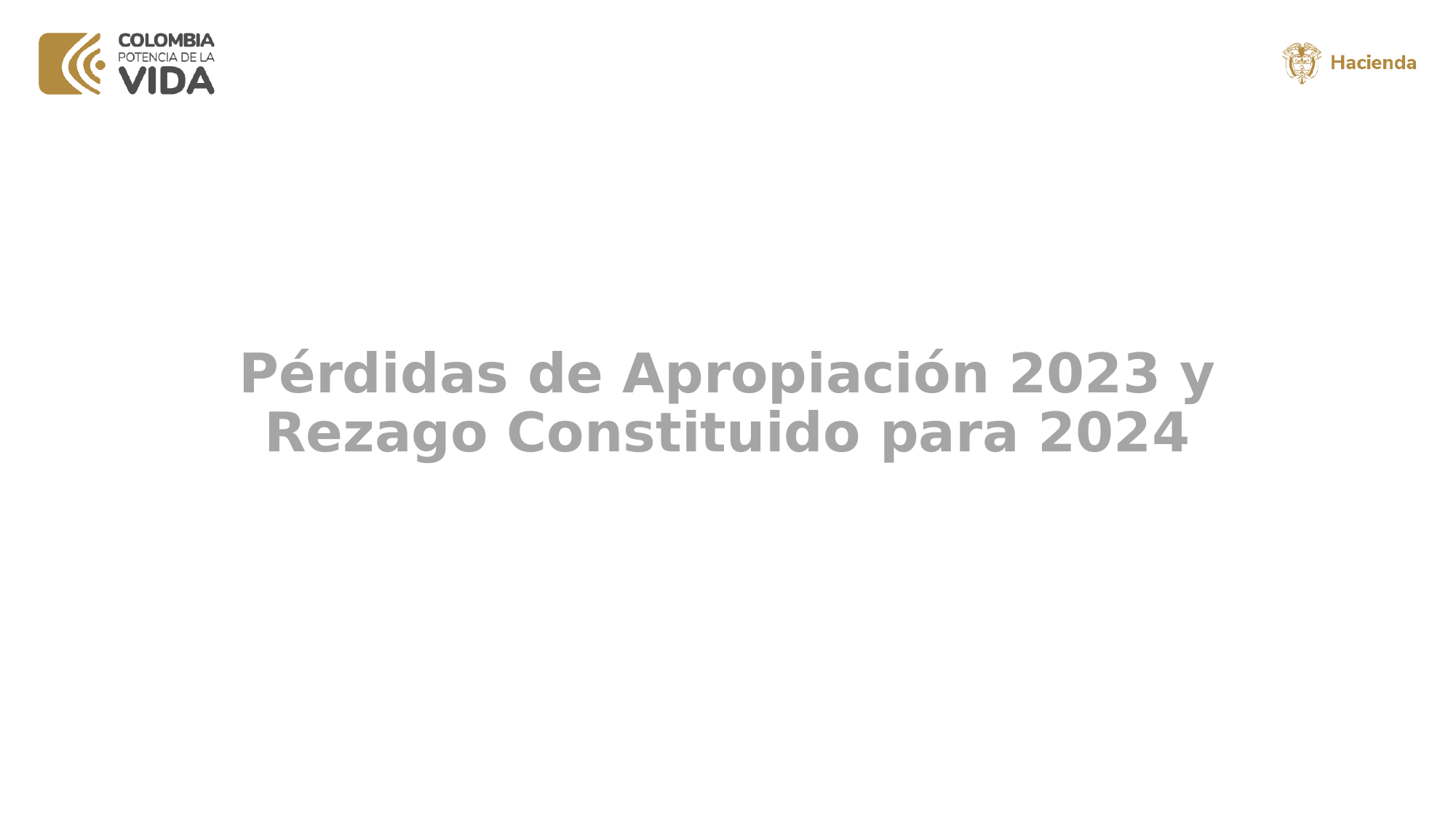

Pérdidas de Apropiación 2023 y Rezago Constituido para 2024